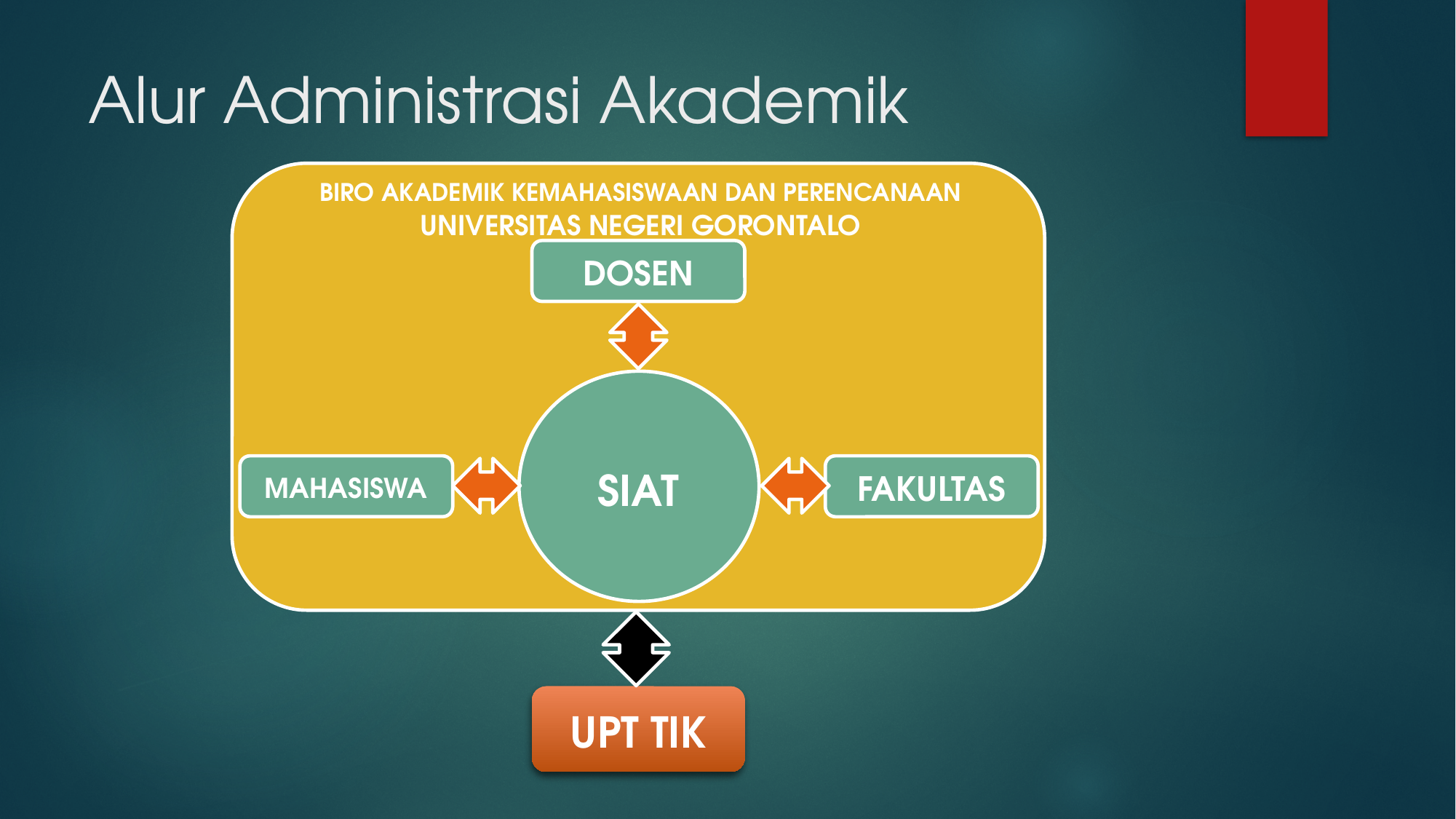

# Alur Administrasi Akademik

BIRO AKADEMIK KEMAHASISWAAN DAN PERENCANAAN
UNIVERSITAS NEGERI GORONTALO
DOSEN

SIAT
MAHASISWA
FAKULTAS

UPT TIK